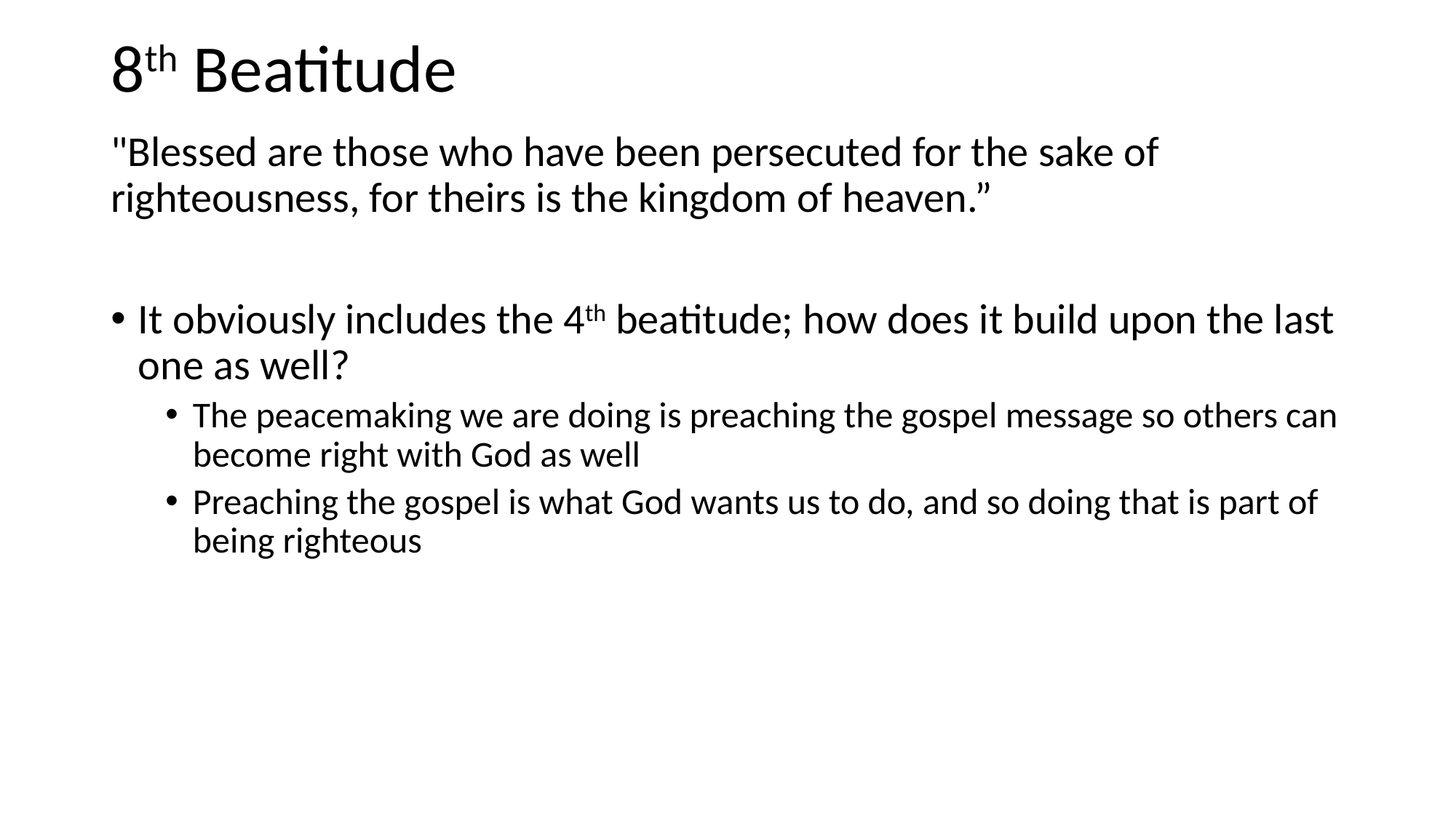

# 8th Beatitude
"Blessed are those who have been persecuted for the sake of righteousness, for theirs is the kingdom of heaven.”

It obviously includes the 4th beatitude; how does it build upon the last one as well?
The peacemaking we are doing is preaching the gospel message so others can become right with God as well
Preaching the gospel is what God wants us to do, and so doing that is part of being righteous